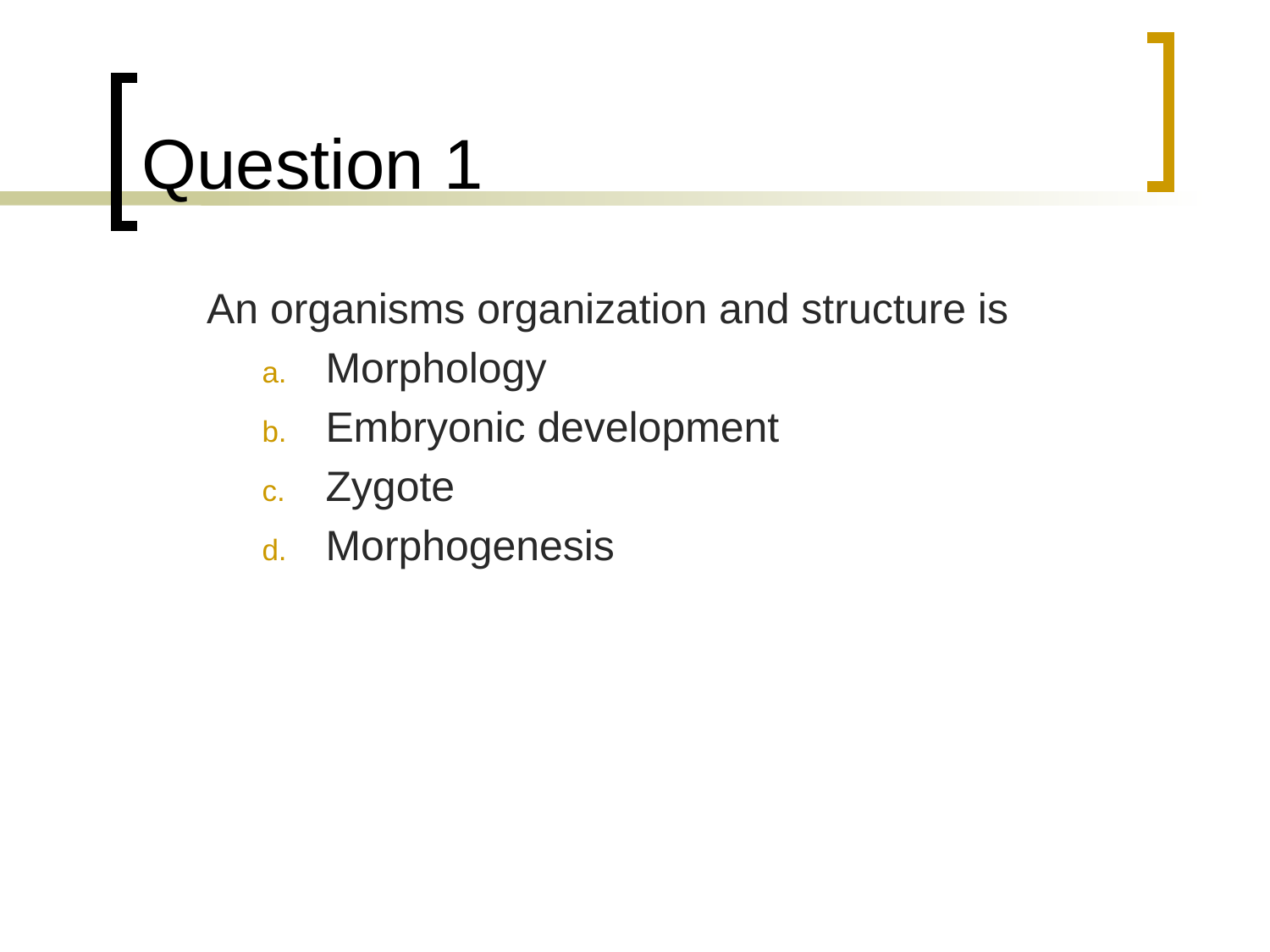

# Question 1
	An organisms organization and structure is
Morphology
Embryonic development
Zygote
Morphogenesis